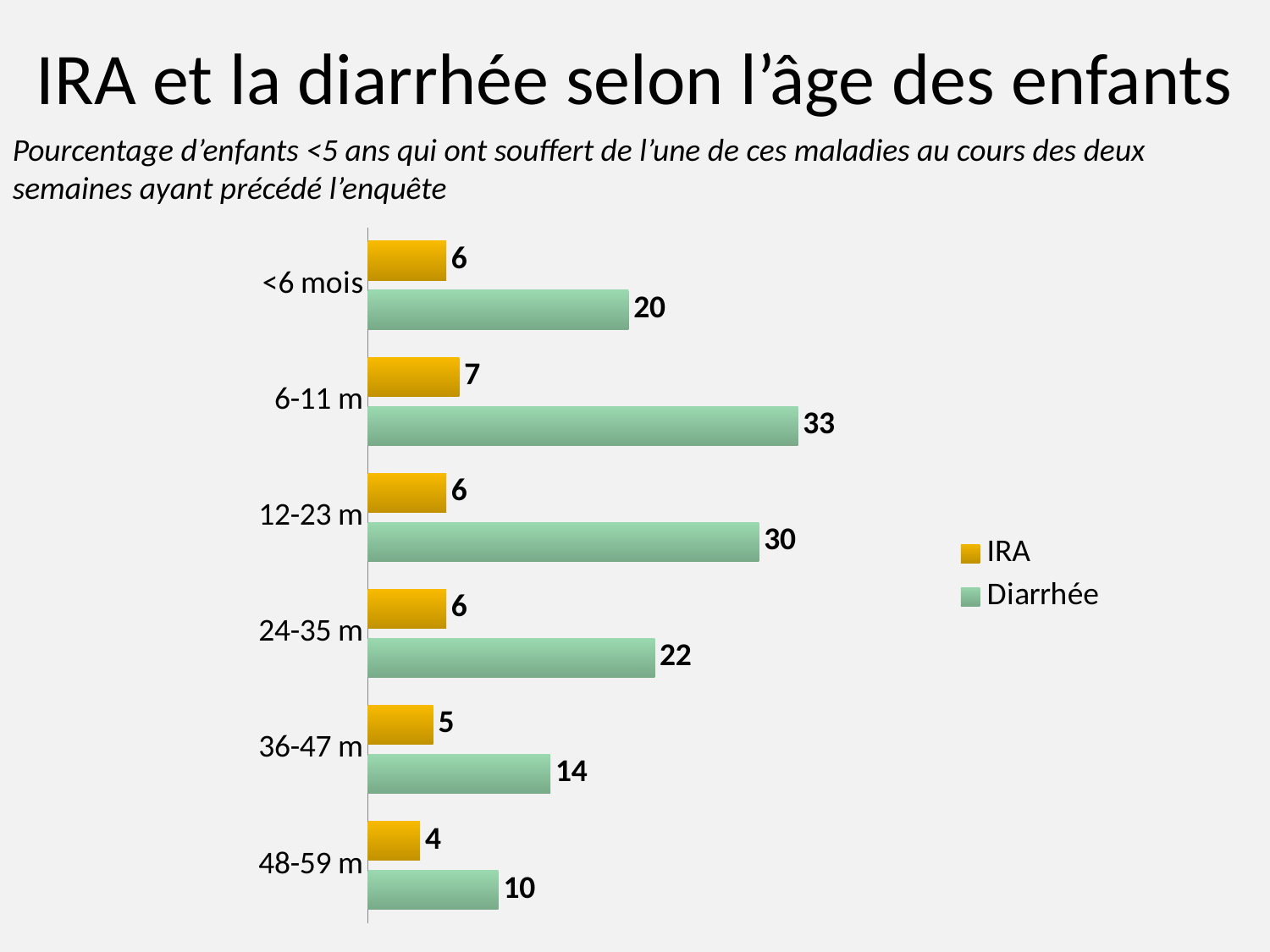

# IRA et la diarrhée selon l’âge des enfants
Pourcentage d’enfants <5 ans qui ont souffert de l’une de ces maladies au cours des deux semaines ayant précédé l’enquête

### Chart

| Category | Diarrhée | IRA |
|---|---|---|
| 48-59 m | 10.0 | 4.0 |
| 36-47 m | 14.0 | 5.0 |
| 24-35 m | 22.0 | 6.0 |
| 12-23 m | 30.0 | 6.0 |
| 6-11 m | 33.0 | 7.0 |
| <6 mois | 20.0 | 6.0 |